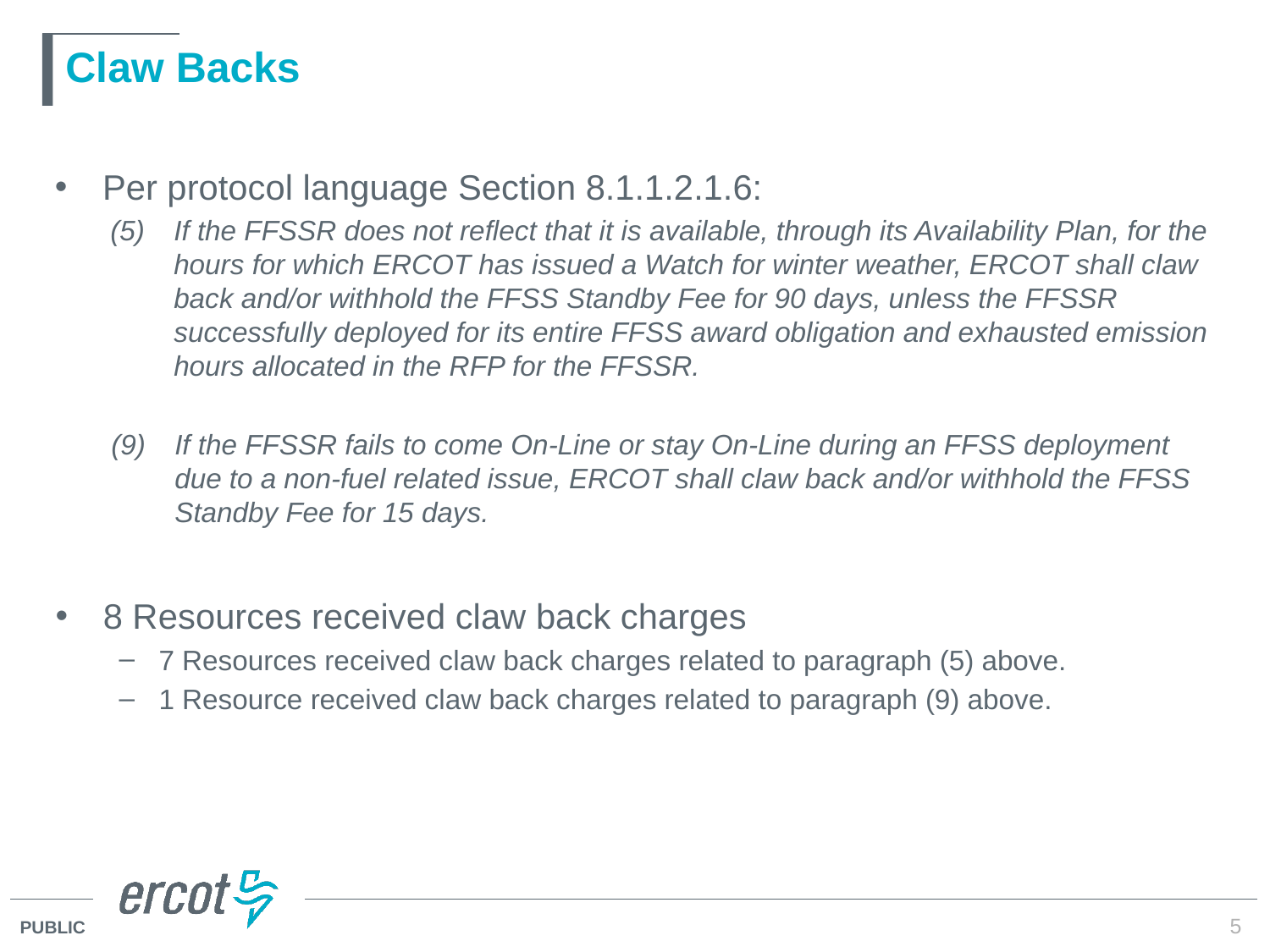

# Claw Backs
Per protocol language Section 8.1.1.2.1.6:
If the FFSSR does not reflect that it is available, through its Availability Plan, for the hours for which ERCOT has issued a Watch for winter weather, ERCOT shall claw back and/or withhold the FFSS Standby Fee for 90 days, unless the FFSSR successfully deployed for its entire FFSS award obligation and exhausted emission hours allocated in the RFP for the FFSSR.

If the FFSSR fails to come On-Line or stay On-Line during an FFSS deployment due to a non-fuel related issue, ERCOT shall claw back and/or withhold the FFSS Standby Fee for 15 days.

8 Resources received claw back charges
7 Resources received claw back charges related to paragraph (5) above.
1 Resource received claw back charges related to paragraph (9) above.

5